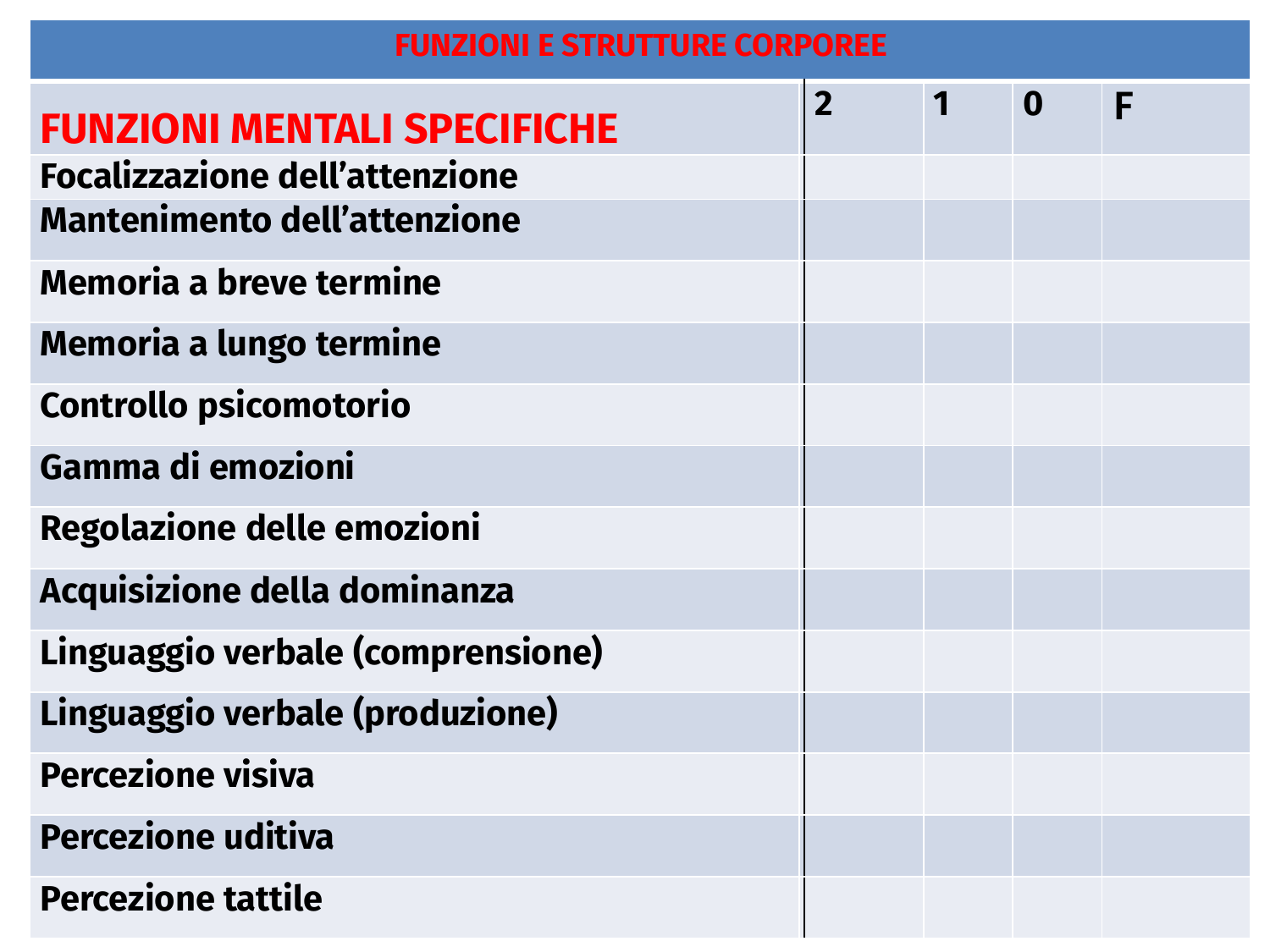

| FUNZIONI E STRUTTURE CORPOREE |  |  |  |  |  |
| --- | --- | --- | --- | --- | --- |
| FUNZIONI MENTALI SPECIFICHE | 2 | 2 | 1 | 0 | F |
| Focalizzazione dell’attenzione |  |  |  |  |  |
| Mantenimento dell’attenzione |  |  |  |  |  |
| Memoria a breve termine |  |  |  |  |  |
| Memoria a lungo termine |  |  |  |  |  |
| Controllo psicomotorio |  |  |  |  |  |
| Gamma di emozioni |  |  |  |  |  |
| Regolazione delle emozioni |  |  |  |  |  |
| Acquisizione della dominanza |  |  |  |  |  |
| Linguaggio verbale (comprensione) |  |  |  |  |  |
| Linguaggio verbale (produzione) |  |  |  |  |  |
| Percezione visiva |  |  |  |  |  |
| Percezione uditiva |  |  |  |  |  |
| Percezione tattile |  |  |  |  |  |
#